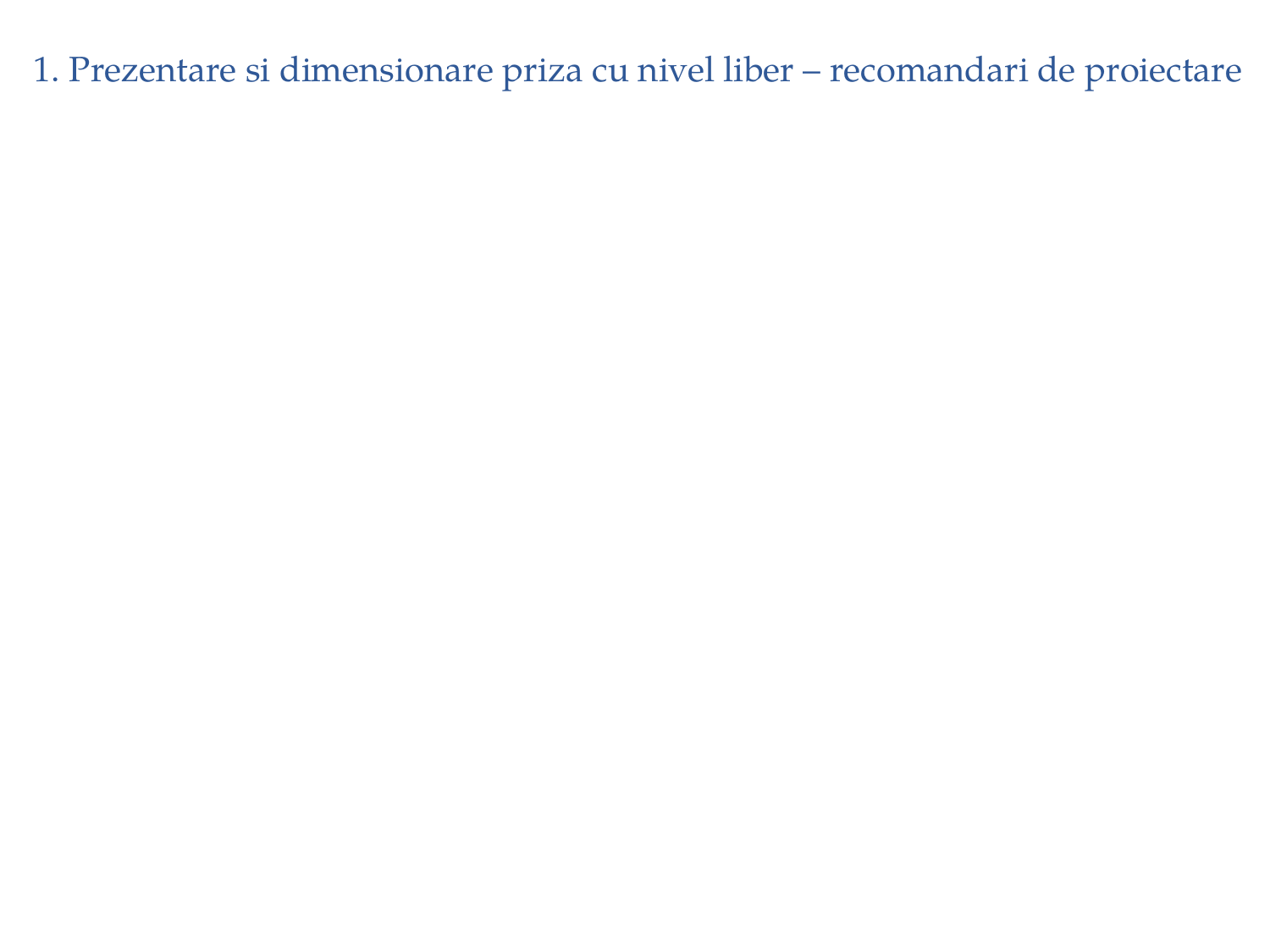

1. Prezentare si dimensionare priza cu nivel liber – recomandari de proiectare